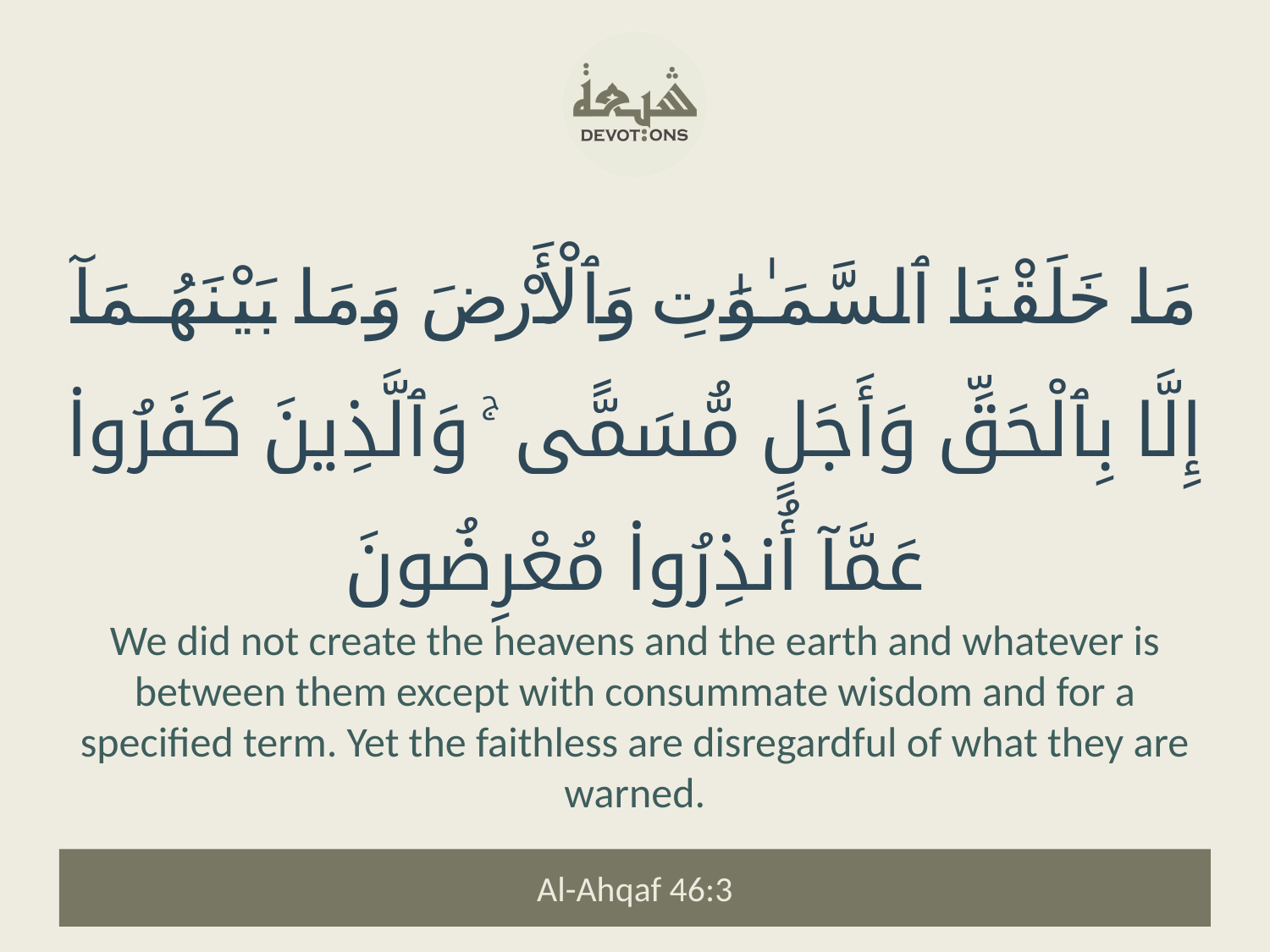

مَا خَلَقْنَا ٱلسَّمَـٰوَٰتِ وَٱلْأَرْضَ وَمَا بَيْنَهُمَآ إِلَّا بِٱلْحَقِّ وَأَجَلٍ مُّسَمًّى ۚ وَٱلَّذِينَ كَفَرُوا۟ عَمَّآ أُنذِرُوا۟ مُعْرِضُونَ
We did not create the heavens and the earth and whatever is between them except with consummate wisdom and for a specified term. Yet the faithless are disregardful of what they are warned.
Al-Ahqaf 46:3